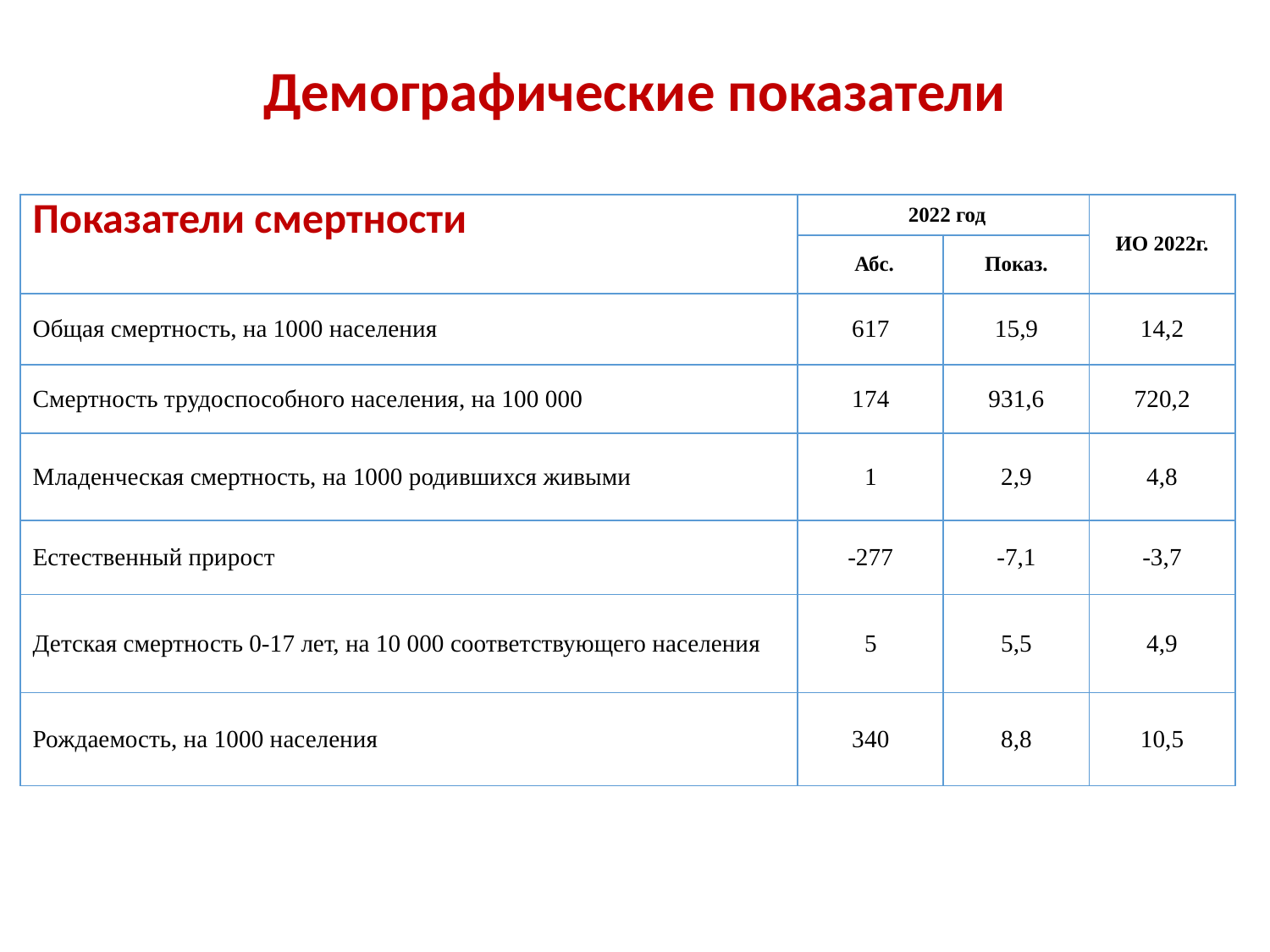

# Демографические показатели
| Показатели смертности | 2022 год |  | ИО 2022г. |
| --- | --- | --- | --- |
|  | Абс. | Показ. |  |
| Общая смертность, на 1000 населения | 617 | 15,9 | 14,2 |
| Смертность трудоспособного населения, на 100 000 | 174 | 931,6 | 720,2 |
| Младенческая смертность, на 1000 родившихся живыми | 1 | 2,9 | 4,8 |
| Естественный прирост | -277 | -7,1 | -3,7 |
| Детская смертность 0-17 лет, на 10 000 соответствующего населения | 5 | 5,5 | 4,9 |
| Рождаемость, на 1000 населения | 340 | 8,8 | 10,5 |